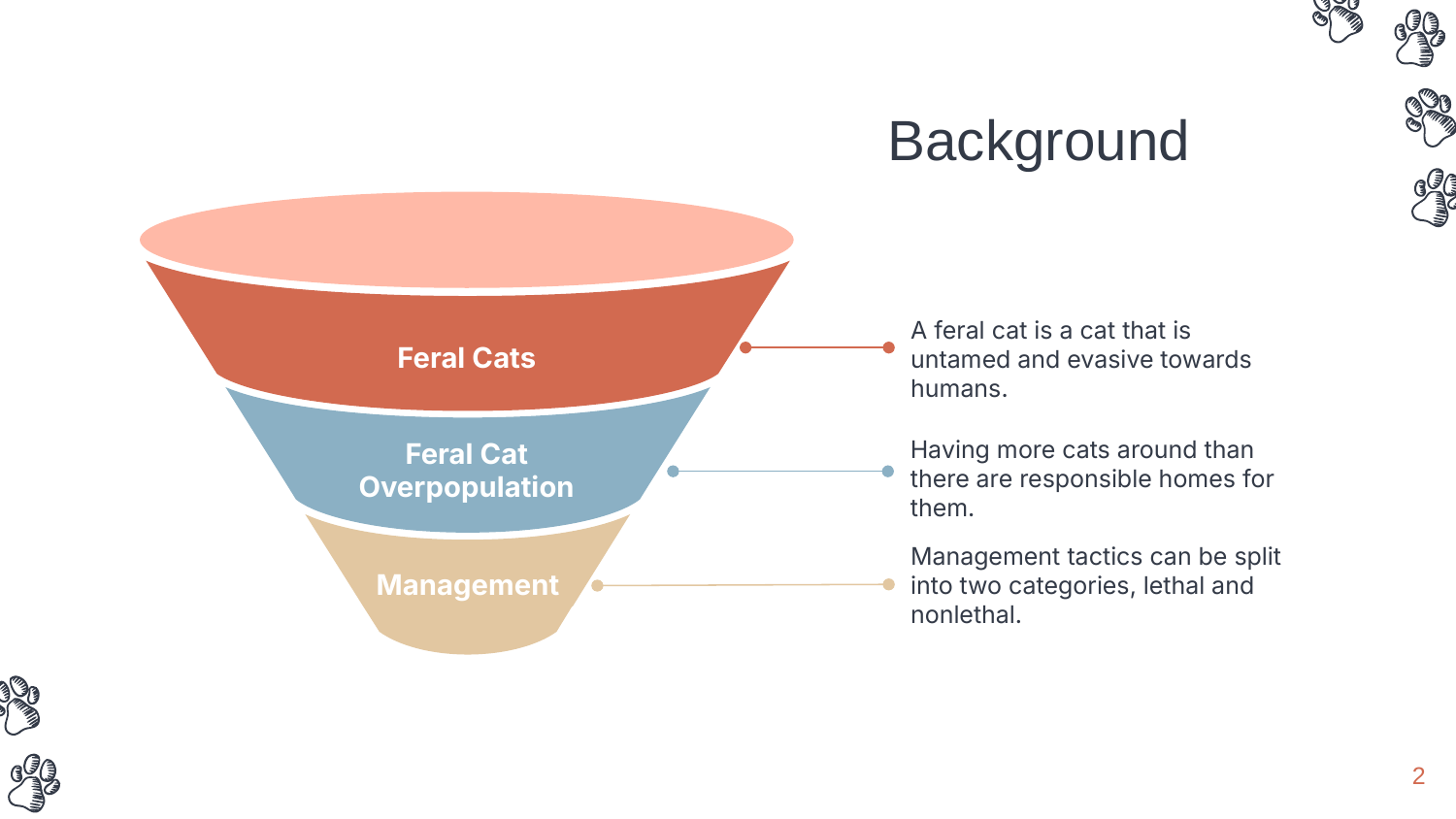

Background

A feral cat is a cat that is untamed and evasive towards humans.
Feral Cats
Cat
Domestication
Having more cats around than there are responsible homes for them.
Feral Cat Overpopulation
Management tactics can be split into two categories, lethal and nonlethal.
Management

2